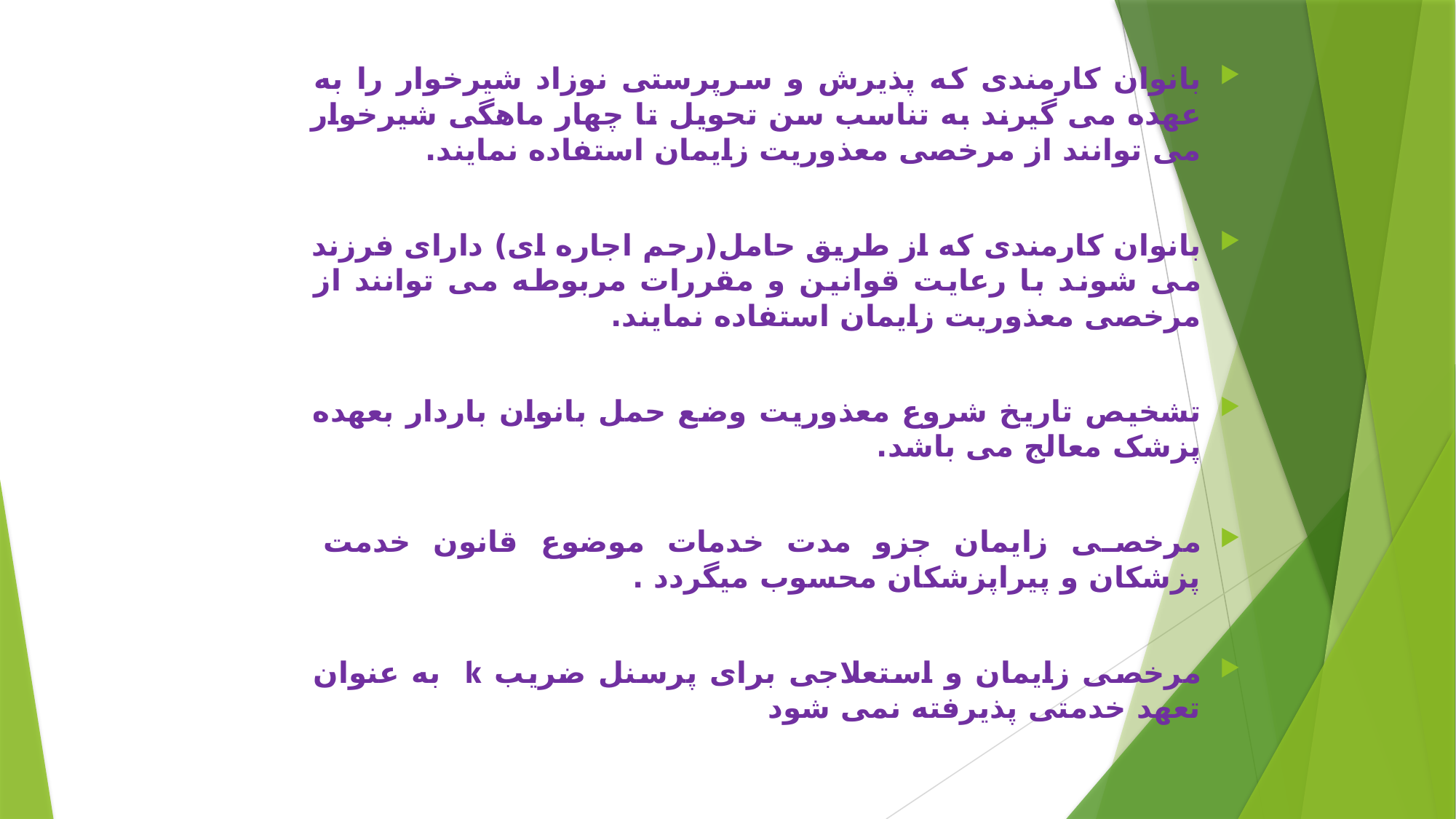

بانوان کارمندی که پذیرش و سرپرستی نوزاد شیرخوار را به عهده می گیرند به تناسب سن تحویل تا چهار ماهگی شیرخوار می توانند از مرخصی معذوریت زایمان استفاده نمایند.

بانوان کارمندی که از طریق حامل(رحم اجاره ای) دارای فرزند می شوند با رعایت قوانین و مقررات مربوطه می توانند از مرخصی معذوریت زایمان استفاده نمایند.

تشخیص تاریخ شروع معذوریت وضع حمل بانوان باردار بعهده پزشک معالج می باشد.

مرخصی زایمان جزو مدت خدمات موضوع قانون خدمت پزشکان و پیراپزشکان محسوب میگردد .

مرخصی زایمان و استعلاجی برای پرسنل ضریب k  به عنوان تعهد خدمتی پذیرفته نمی شود